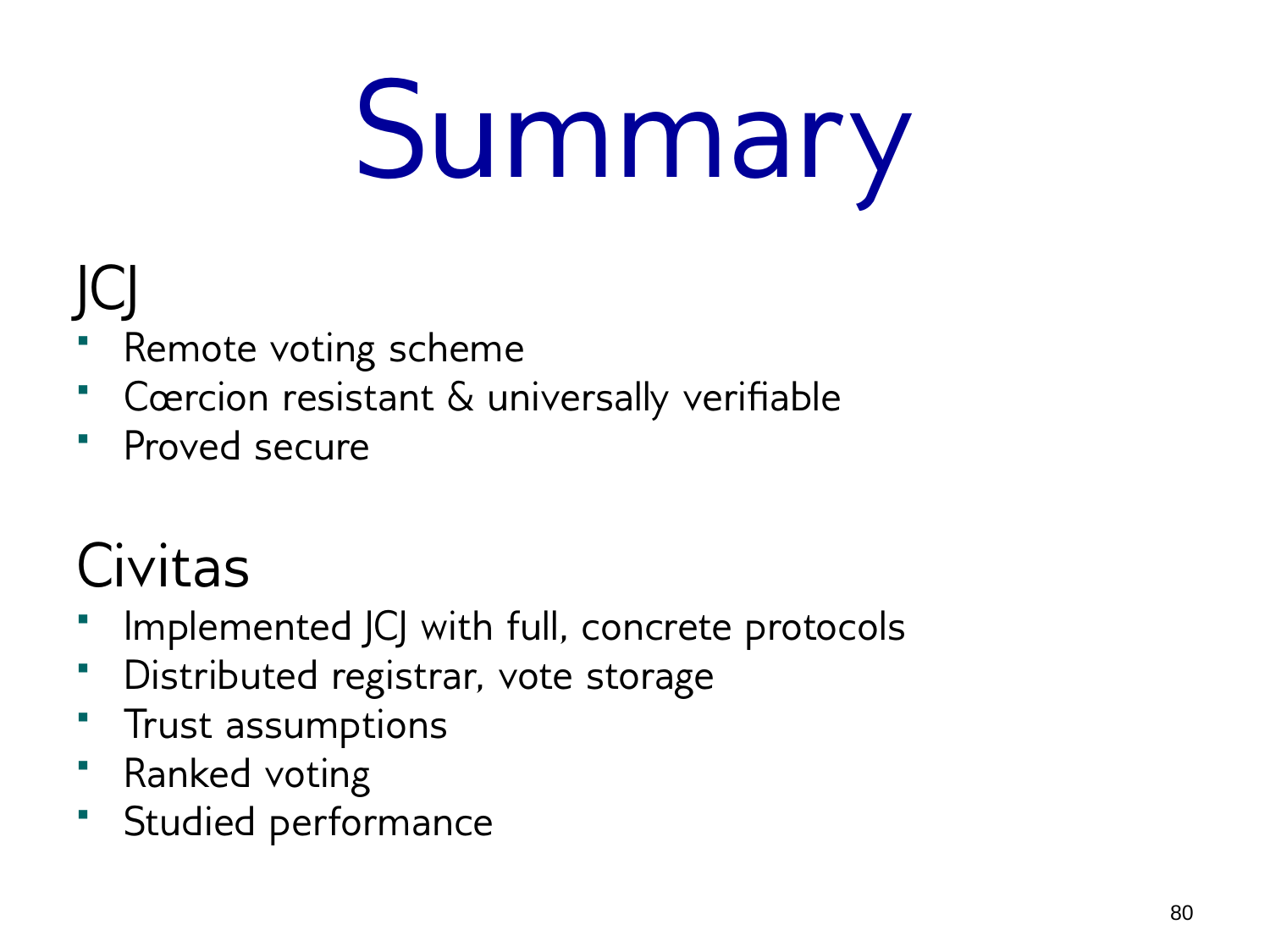

# Summary
JCJ
Remote voting scheme
Coercion resistant & universally verifiable
Proved secure

Civitas
Implemented JCJ with full, concrete protocols
Distributed registrar, vote storage
Trust assumptions
Ranked voting
Studied performance

80